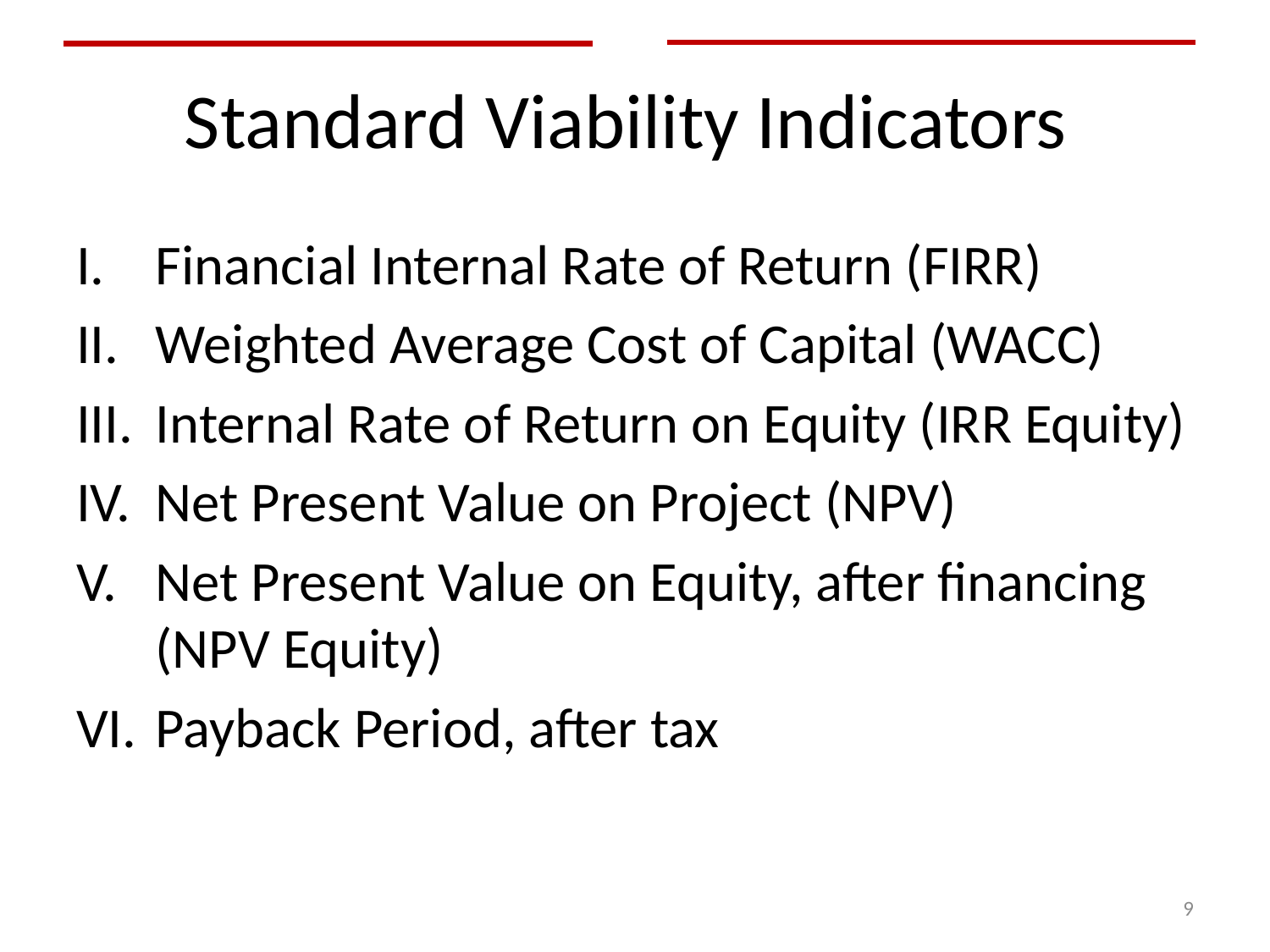

# Standard Viability Indicators
Financial Internal Rate of Return (FIRR)
Weighted Average Cost of Capital (WACC)
Internal Rate of Return on Equity (IRR Equity)
Net Present Value on Project (NPV)
Net Present Value on Equity, after financing (NPV Equity)
Payback Period, after tax

9